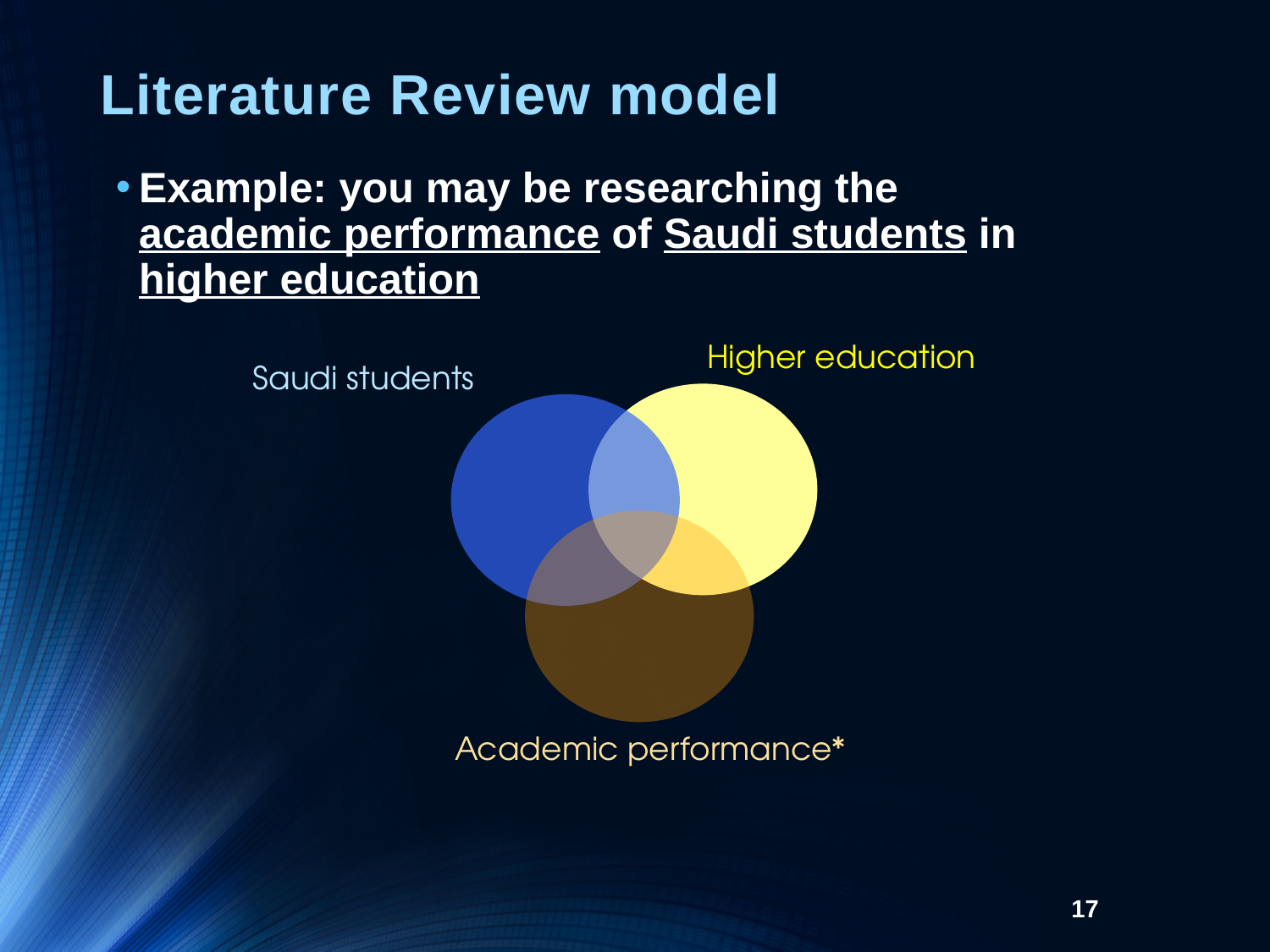

# Literature Review model
Example: you may be researching the academic performance of Saudi students in higher education
Higher education
Saudi students

Academic performance*
17